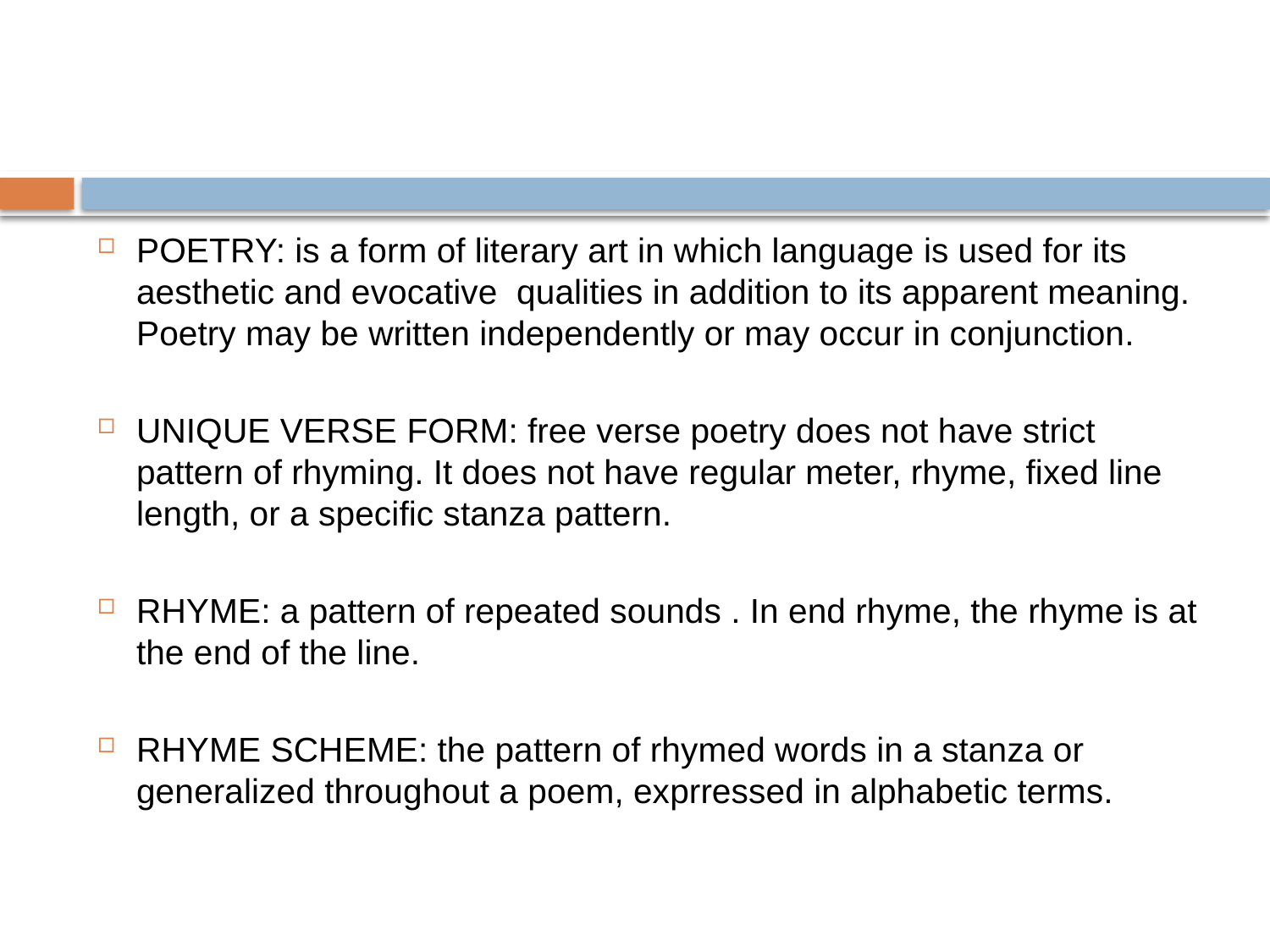

#
POETRY: is a form of literary art in which language is used for its aesthetic and evocative  qualities in addition to its apparent meaning. Poetry may be written independently or may occur in conjunction.

UNIQUE VERSE FORM: free verse poetry does not have strict pattern of rhyming. It does not have regular meter, rhyme, fixed line length, or a specific stanza pattern.

RHYME: a pattern of repeated sounds . In end rhyme, the rhyme is at the end of the line.

RHYME SCHEME: the pattern of rhymed words in a stanza or generalized throughout a poem, exprressed in alphabetic terms.